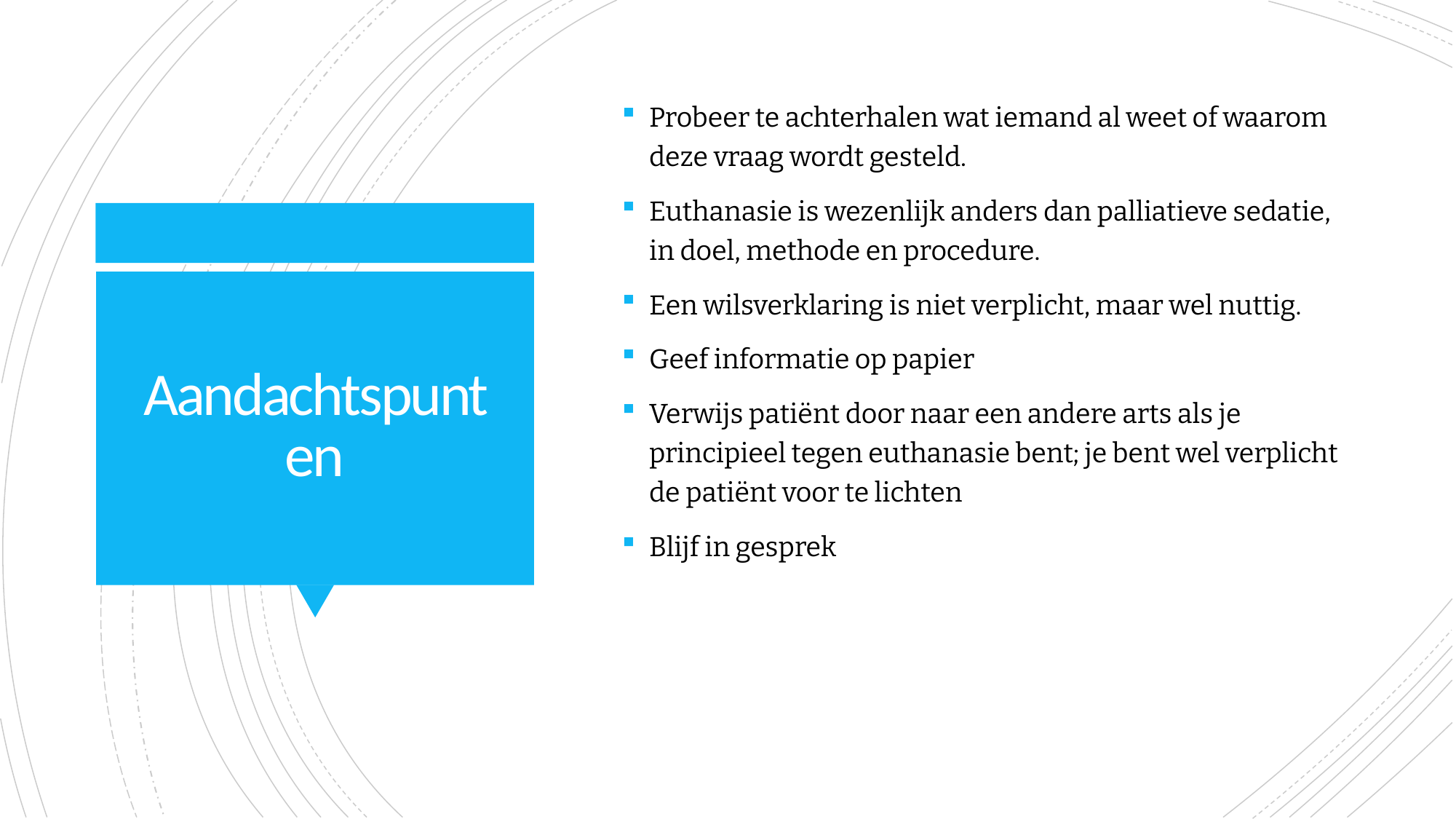

Probeer te achterhalen wat iemand al weet of waarom deze vraag wordt gesteld.
Euthanasie is wezenlijk anders dan palliatieve sedatie, in doel, methode en procedure.
Een wilsverklaring is niet verplicht, maar wel nuttig.
Geef informatie op papier
Verwijs patiënt door naar een andere arts als je principieel tegen euthanasie bent; je bent wel verplicht de patiënt voor te lichten
Blijf in gesprek

# Aandachtspunten